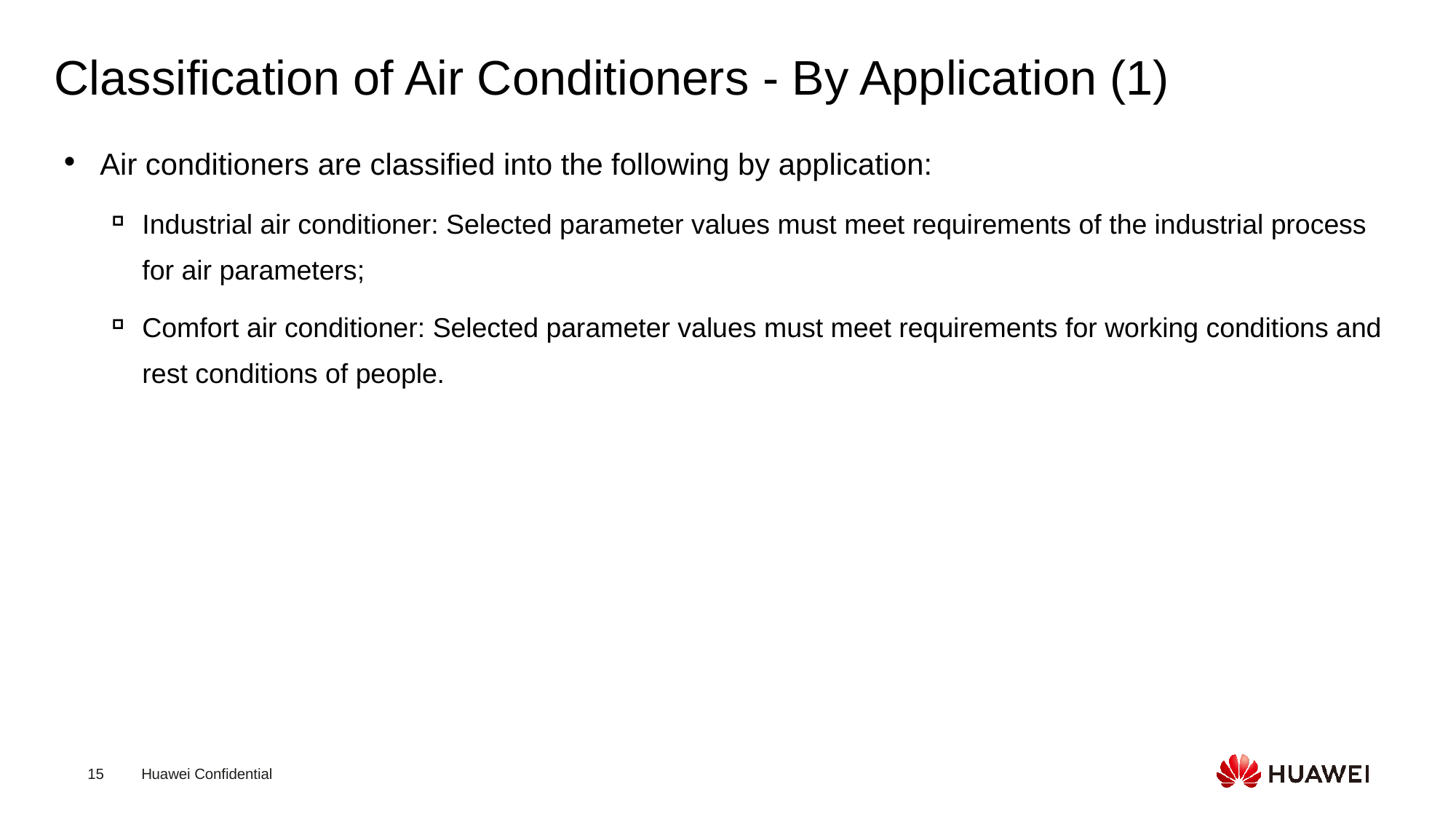

# Classification of Air Conditioners - By Application (1)
Air conditioners are classified into the following by application:
Industrial air conditioner: Selected parameter values must meet requirements of the industrial process for air parameters;
Comfort air conditioner: Selected parameter values must meet requirements for working conditions and rest conditions of people.